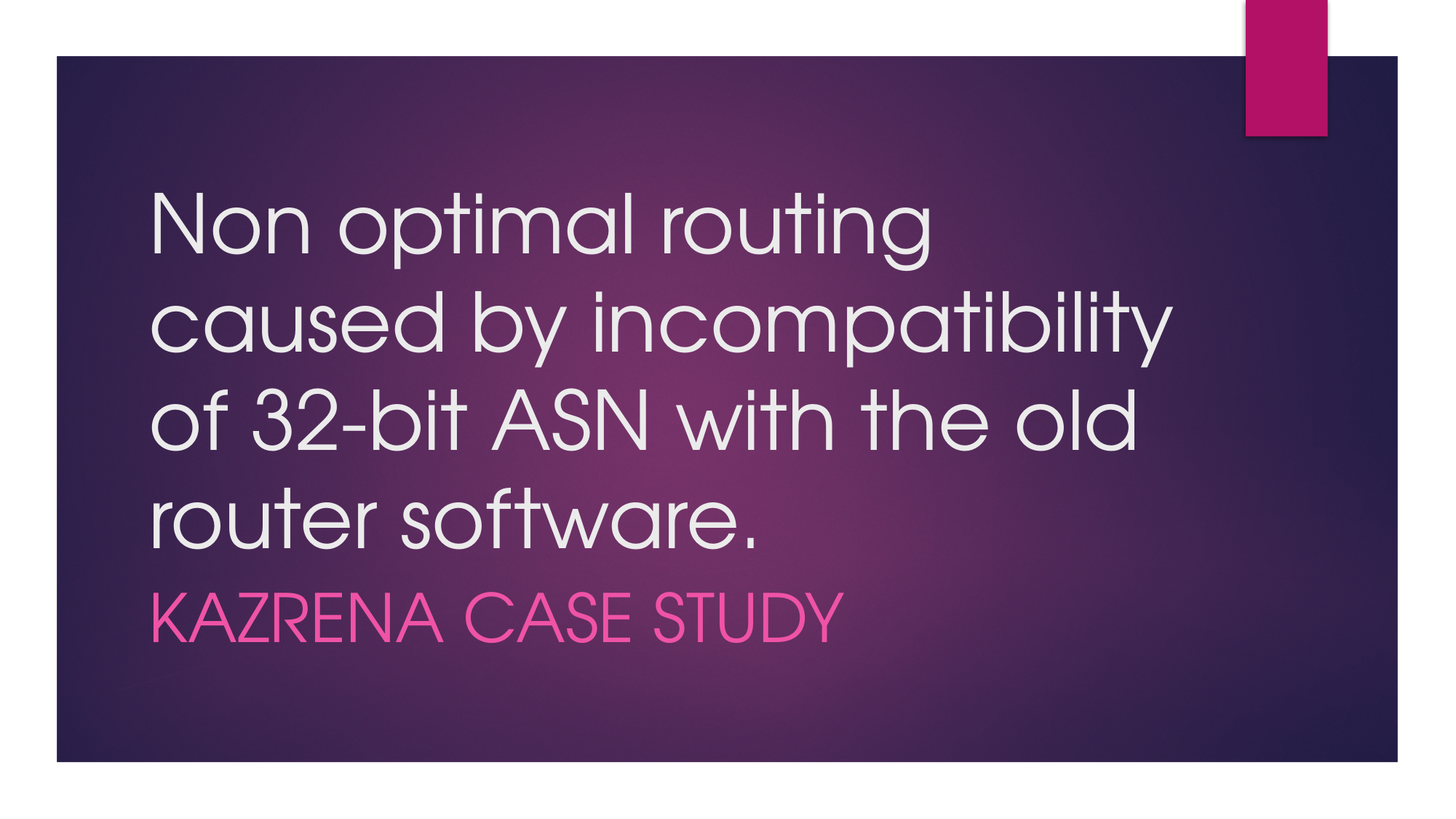

# Non optimal routing caused by incompatibility of 32-bit ASN with the old router software.
KazRENA case study